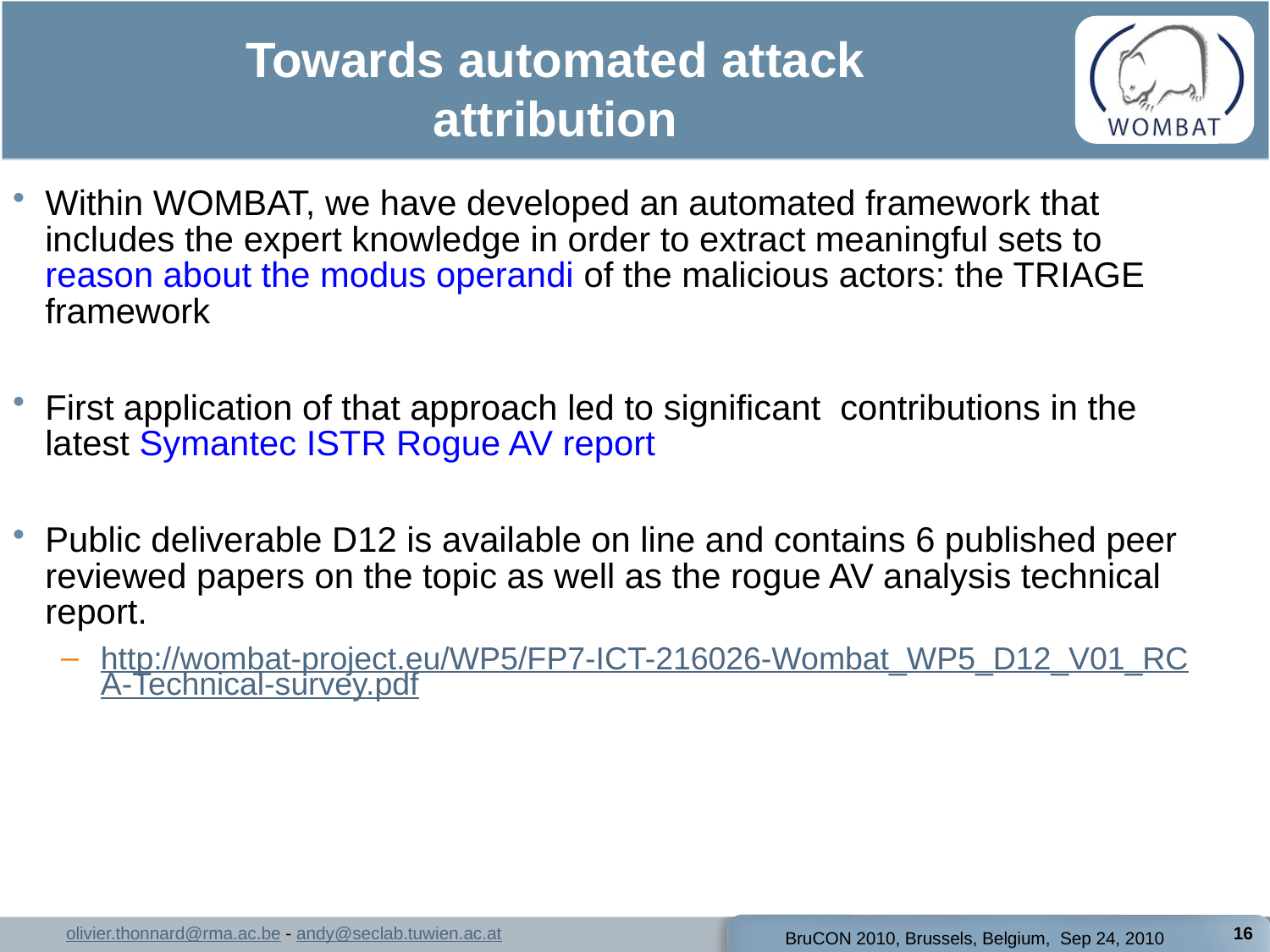

# Towards automated attack attribution
Within WOMBAT, we have developed an automated framework that includes the expert knowledge in order to extract meaningful sets to reason about the modus operandi of the malicious actors: the TRIAGE framework

First application of that approach led to significant  contributions in the latest Symantec ISTR Rogue AV report

Public deliverable D12 is available on line and contains 6 published peer reviewed papers on the topic as well as the rogue AV analysis technical report.
http://wombat-project.eu/WP5/FP7-ICT-216026-Wombat_WP5_D12_V01_RCA-Technical-survey.pdf

16
BruCON 2010, Brussels, Belgium,  Sep 24, 2010